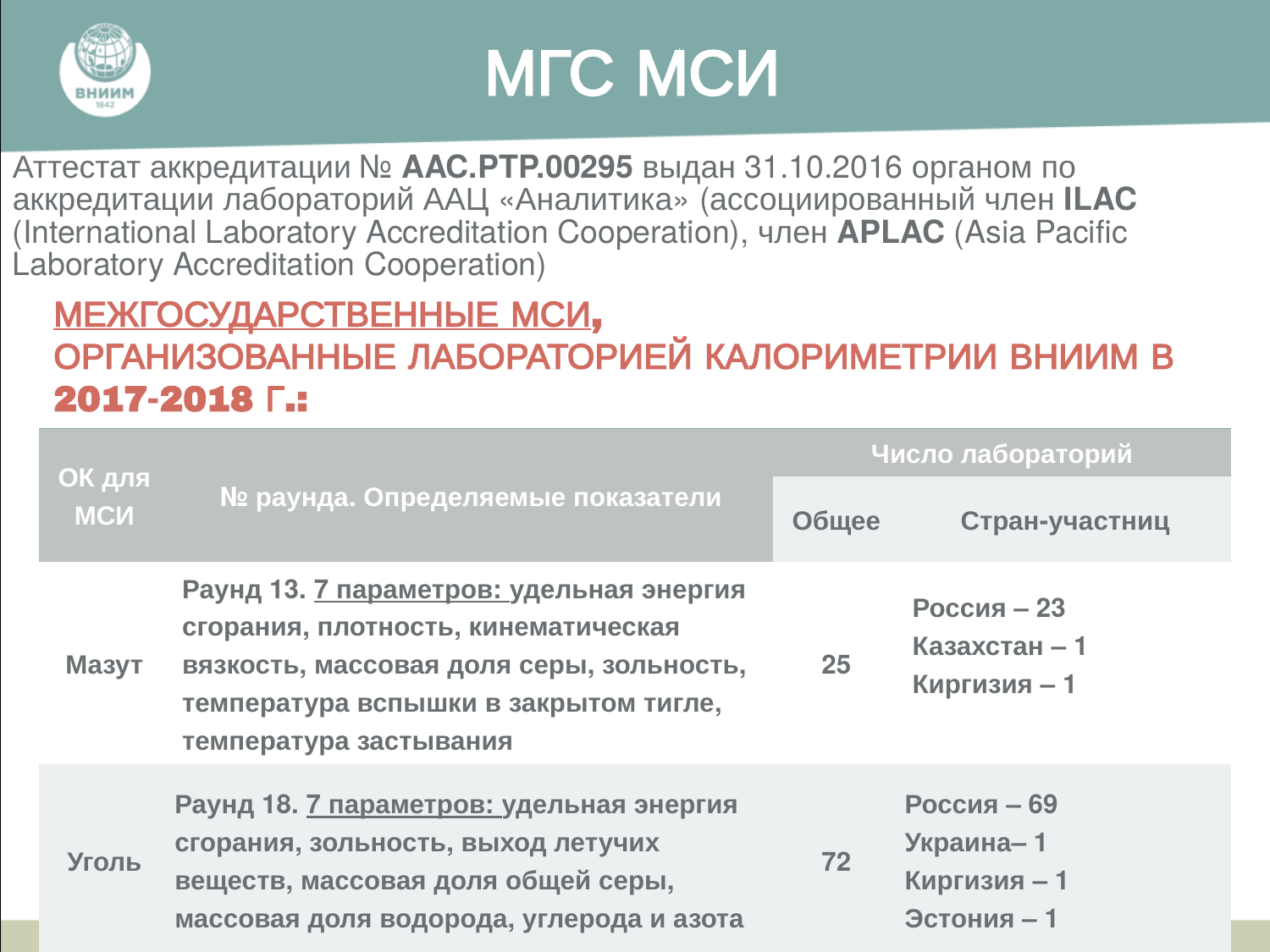

МГС МСИ
Аттестат аккредитации № AAC.PTP.00295 выдан 31.10.2016 органом по аккредитации лабораторий ААЦ «Аналитика» (ассоциированный член ILAC (International Laboratory Accreditation Cooperation), член APLAC (Asia Pacific Laboratory Accreditation Cooperation)
МЕЖГОСУДАРСТВЕННЫЕ МСИ,
ОРГАНИЗОВАННЫЕ ЛАБОРАТОРИЕЙ КАЛОРИМЕТРИИ ВНИИМ В 2017-2018 Г.:
| ОК для МСИ | № раунда. Определяемые показатели | Число лабораторий |  |
| --- | --- | --- | --- |
|  |  | Общее | Стран-участниц |
| Мазут | Раунд 13. 7 параметров: удельная энергия сгорания, плотность, кинематическая вязкость, массовая доля серы, зольность, температура вспышки в закрытом тигле, температура застывания | 25 | Россия – 23 Казахстан – 1 Киргизия – 1 |
| Уголь | Раунд 18. 7 параметров: удельная энергия сгорания, зольность, выход летучих веществ, массовая доля общей серы, массовая доля водорода, углерода и азота | 72 | Россия – 69 Украина– 1 Киргизия – 1 Эстония – 1 |